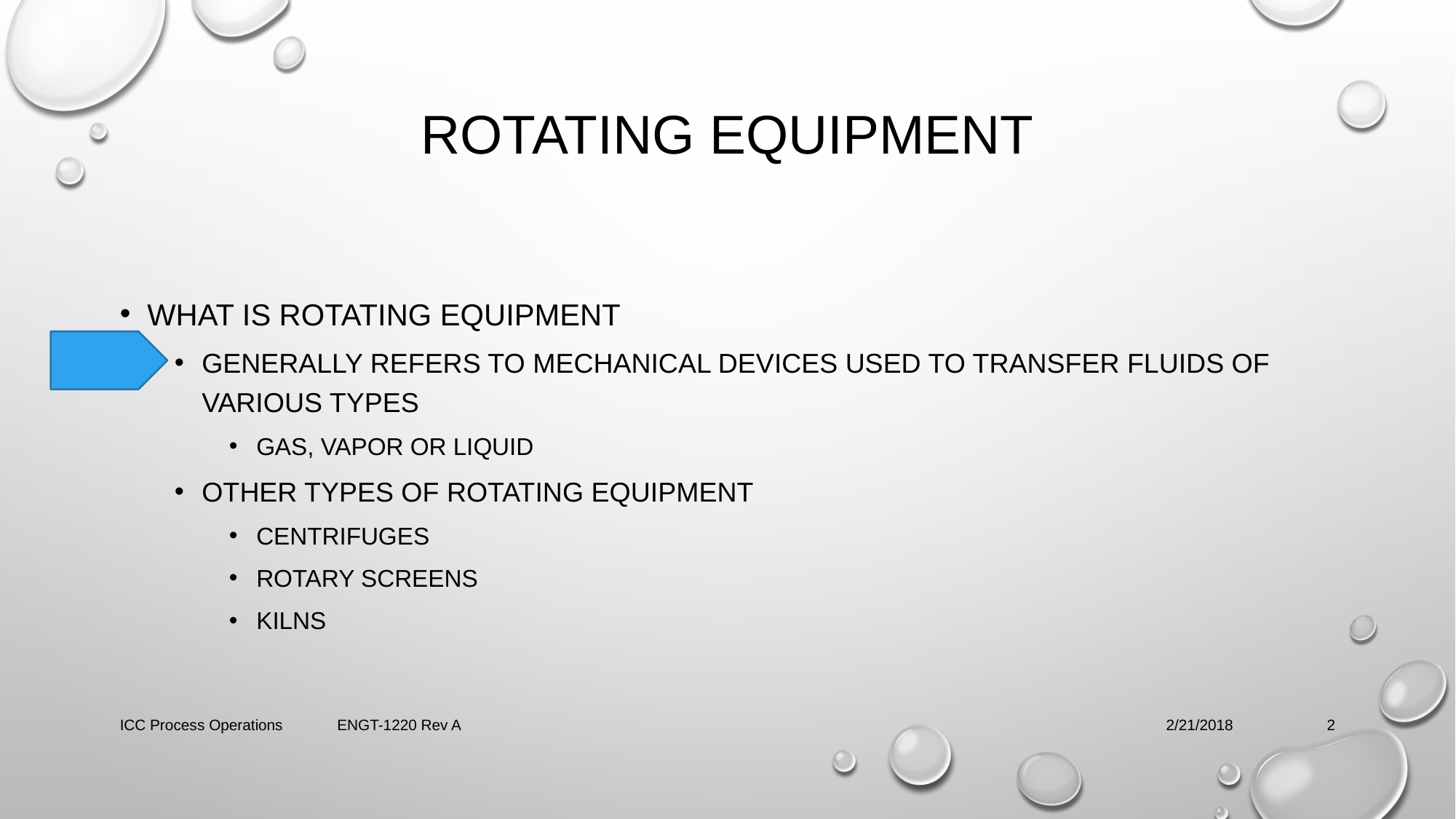

# Rotating equipment
What is rotating equipment
Generally refers to mechanical devices used to transfer fluids of various types
Gas, vapor or liquid
Other types of rotating equipment
Centrifuges
Rotary screens
Kilns

ICC Process Operations             ENGT-1220 Rev A
2/21/2018
2